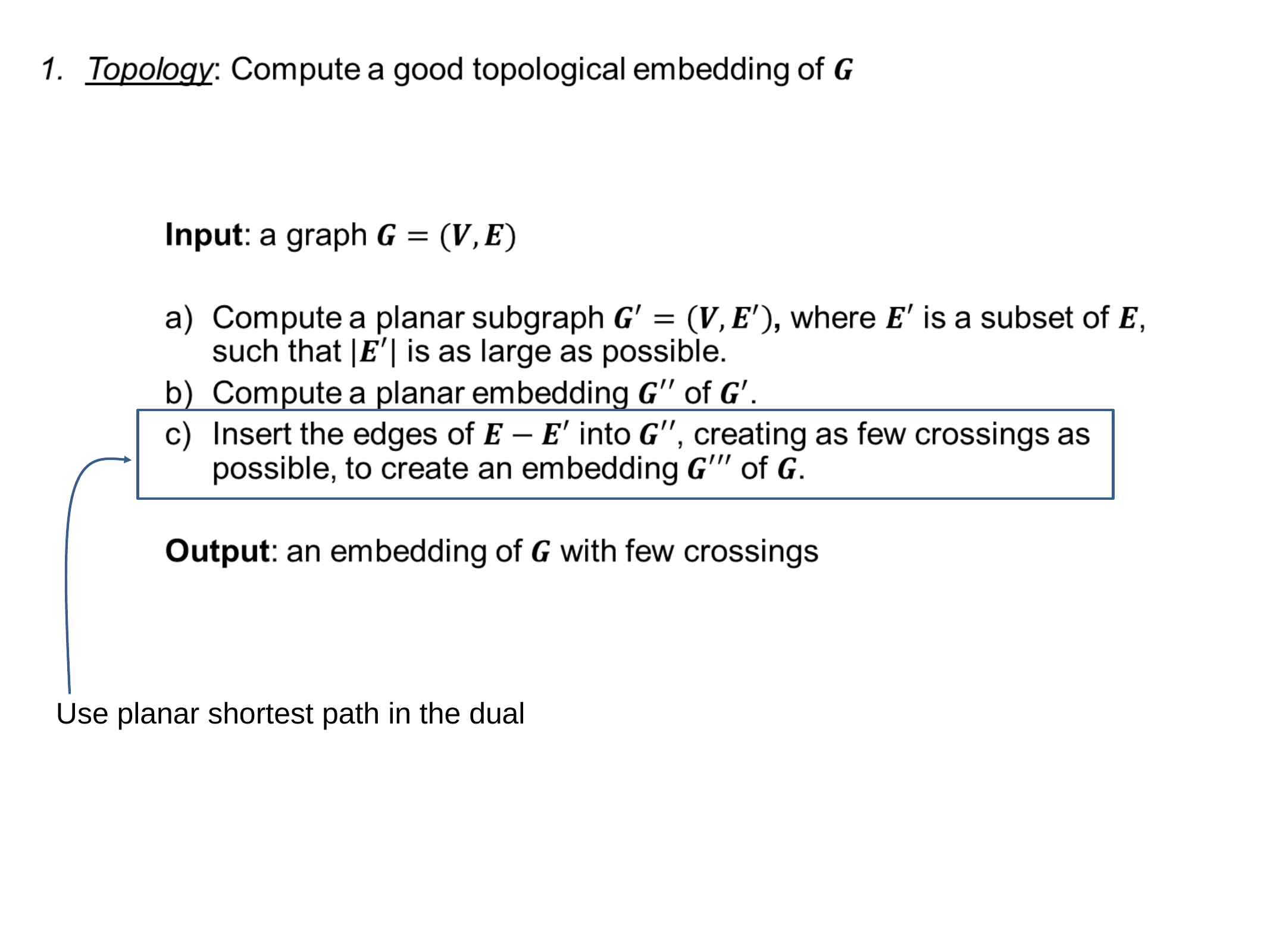

Use planar shortest path in the dual

55